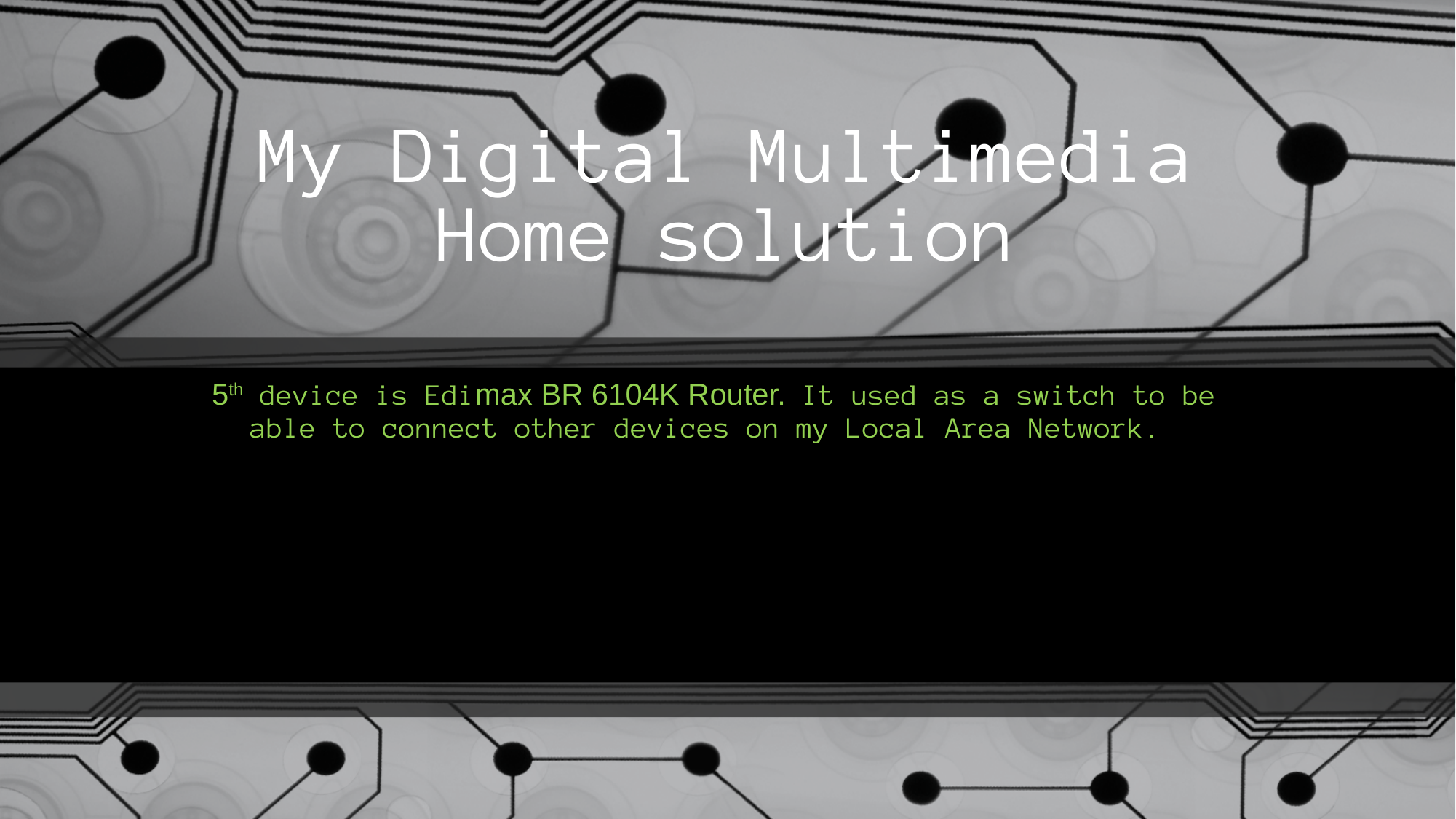

My Digital Multimedia Home solution

5th device is Edimax BR 6104K Router. It used as a switch to be able to connect other devices on my Local Area Network.